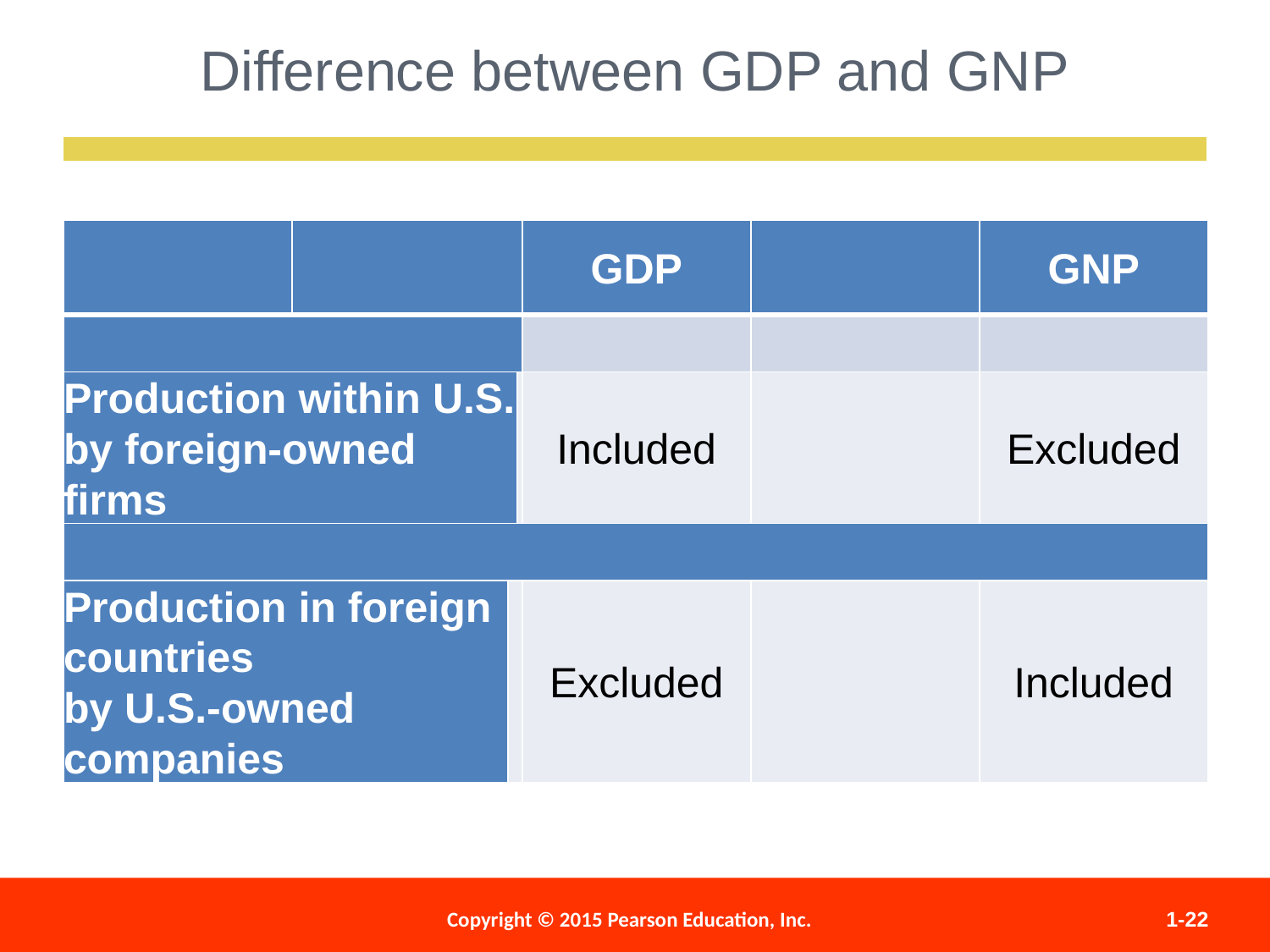

Difference between GDP and GNP
|  |  |  |  | GDP |  | GNP |
| --- | --- | --- | --- | --- | --- | --- |
|  |  |  |  |  |  |  |
| Production within U.S. by foreign-owned firms |  |  |  | Included |  | Excluded |
|  |  |  |  |  |  |  |
| Production in foreign countries by U.S.-owned companies |  |  |  | Excluded |  | Included |